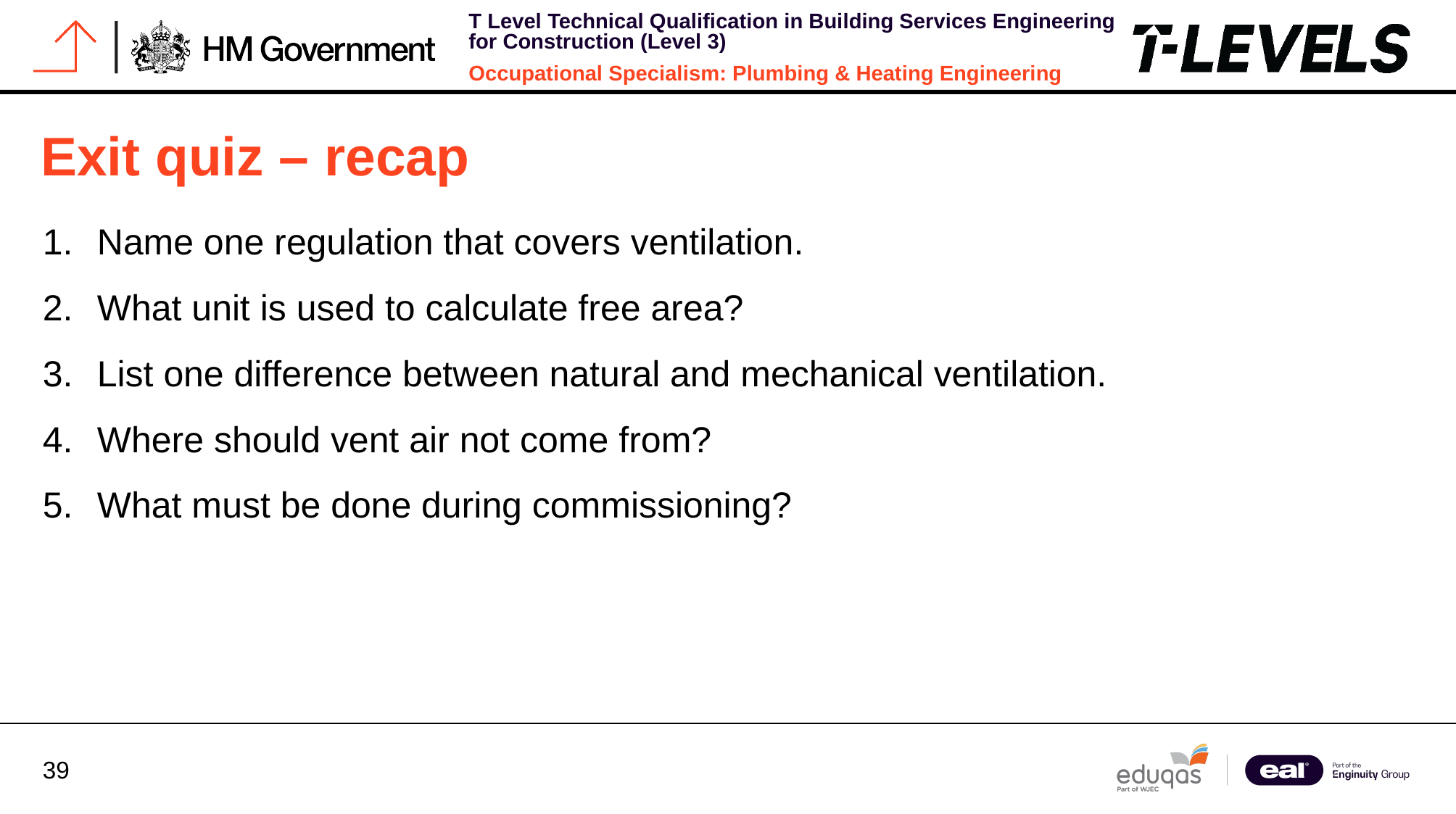

# Exit quiz – recap
Name one regulation that covers ventilation.
What unit is used to calculate free area?
List one difference between natural and mechanical ventilation.
Where should vent air not come from?
What must be done during commissioning?